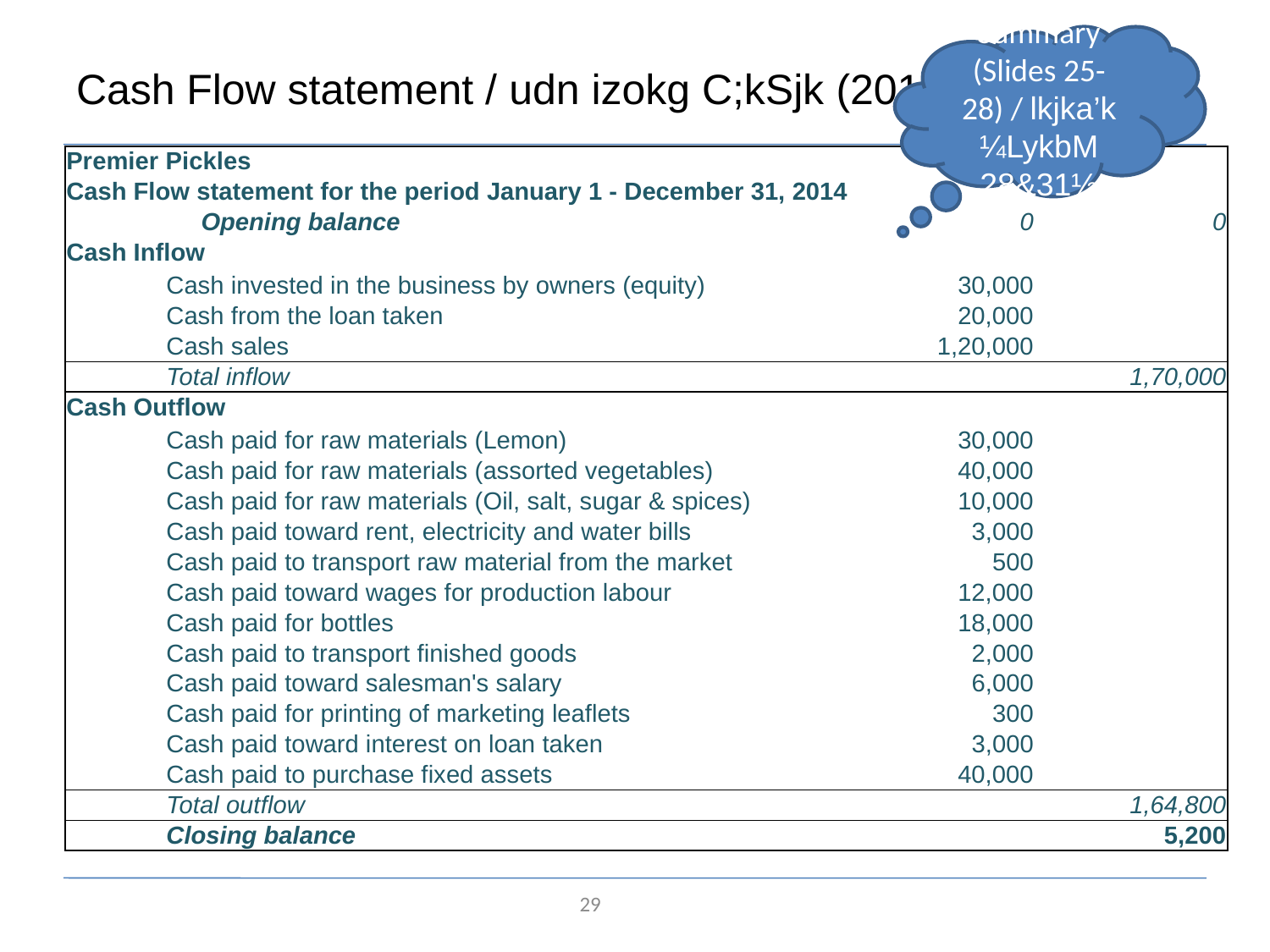

Summary
(Slides 25- 28) / lkjka’k ¼LykbM 28&31½
# Cash Flow statement / udn izokg C;kSjk (2014)
| Premier Pickles |  |  |  |  |  |
| --- | --- | --- | --- | --- | --- |
| Cash Flow statement for the period January 1 - December 31, 2014 |  |  |  |  |  |
|  |  | Opening balance |  | 0 | 0 |
| Cash Inflow |  |  |  |  |  |
|  | Cash invested in the business by owners (equity) |  |  | 30,000 |  |
|  | Cash from the loan taken |  |  | 20,000 |  |
|  | Cash sales |  |  | 1,20,000 |  |
|  | Total inflow |  |  |  | 1,70,000 |
| Cash Outflow |  |  |  |  |  |
|  | Cash paid for raw materials (Lemon) |  |  | 30,000 |  |
|  | Cash paid for raw materials (assorted vegetables) |  |  | 40,000 |  |
|  | Cash paid for raw materials (Oil, salt, sugar & spices) |  |  | 10,000 |  |
|  | Cash paid toward rent, electricity and water bills |  |  | 3,000 |  |
|  | Cash paid to transport raw material from the market |  |  | 500 |  |
|  | Cash paid toward wages for production labour |  |  | 12,000 |  |
|  | Cash paid for bottles |  |  | 18,000 |  |
|  | Cash paid to transport finished goods |  |  | 2,000 |  |
|  | Cash paid toward salesman's salary |  |  | 6,000 |  |
|  | Cash paid for printing of marketing leaflets |  |  | 300 |  |
|  | Cash paid toward interest on loan taken |  |  | 3,000 |  |
|  | Cash paid to purchase fixed assets |  |  | 40,000 |  |
|  | Total outflow |  |  |  | 1,64,800 |
|  | Closing balance |  |  |  | 5,200 |
29